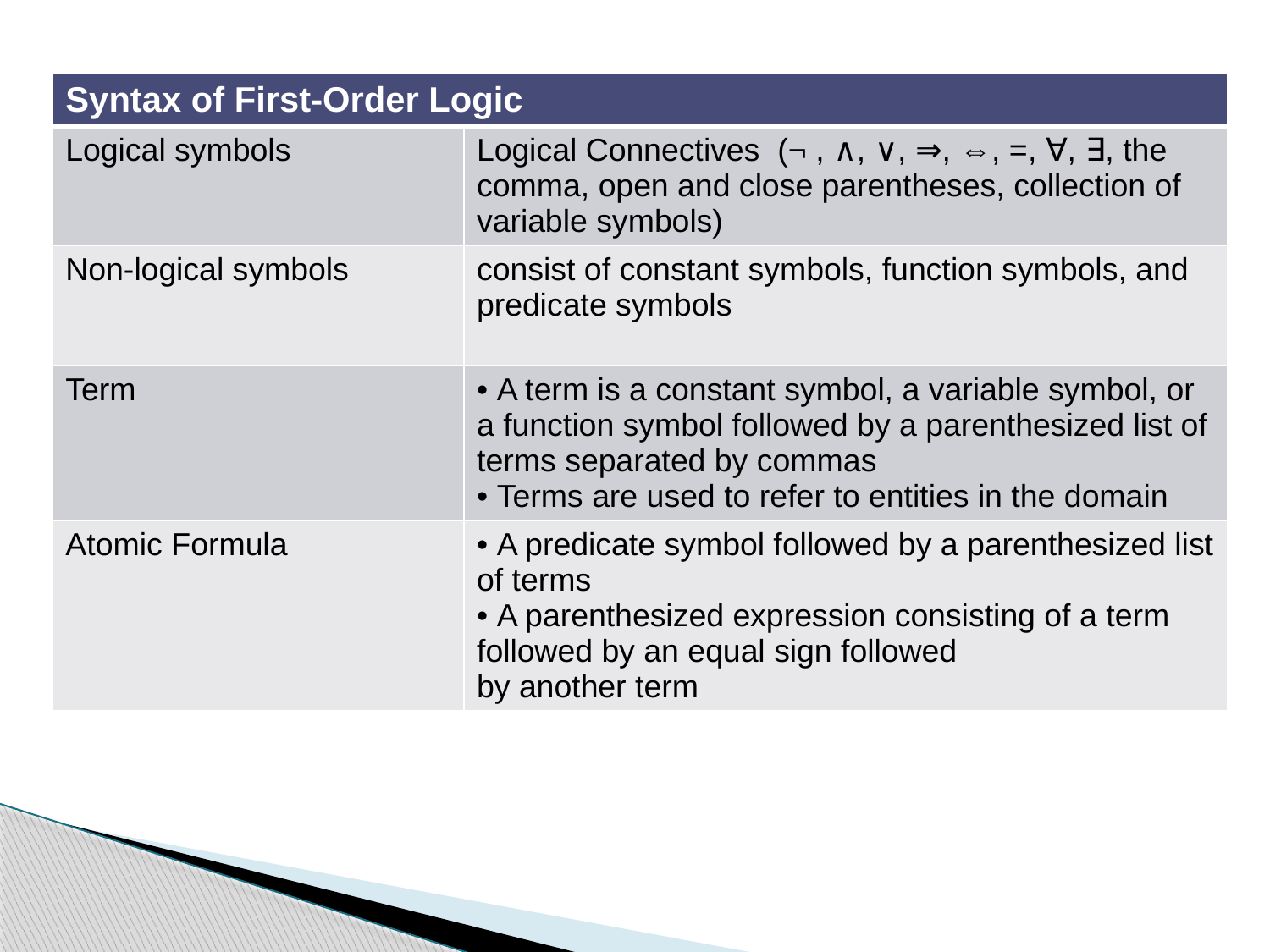

| Syntax of First-Order Logic |  |
| --- | --- |
| Logical symbols | Logical Connectives (¬ , ∧, ∨, ⇒, ⇔, =, ∀, ∃, the comma, open and close parentheses, collection of variable symbols) |
| Non-logical symbols | consist of constant symbols, function symbols, and predicate symbols |
| Term | A term is a constant symbol, a variable symbol, or a function symbol followed by a parenthesized list of terms separated by commas Terms are used to refer to entities in the domain |
| Atomic Formula | A predicate symbol followed by a parenthesized list of terms A parenthesized expression consisting of a term followed by an equal sign followed by another term |